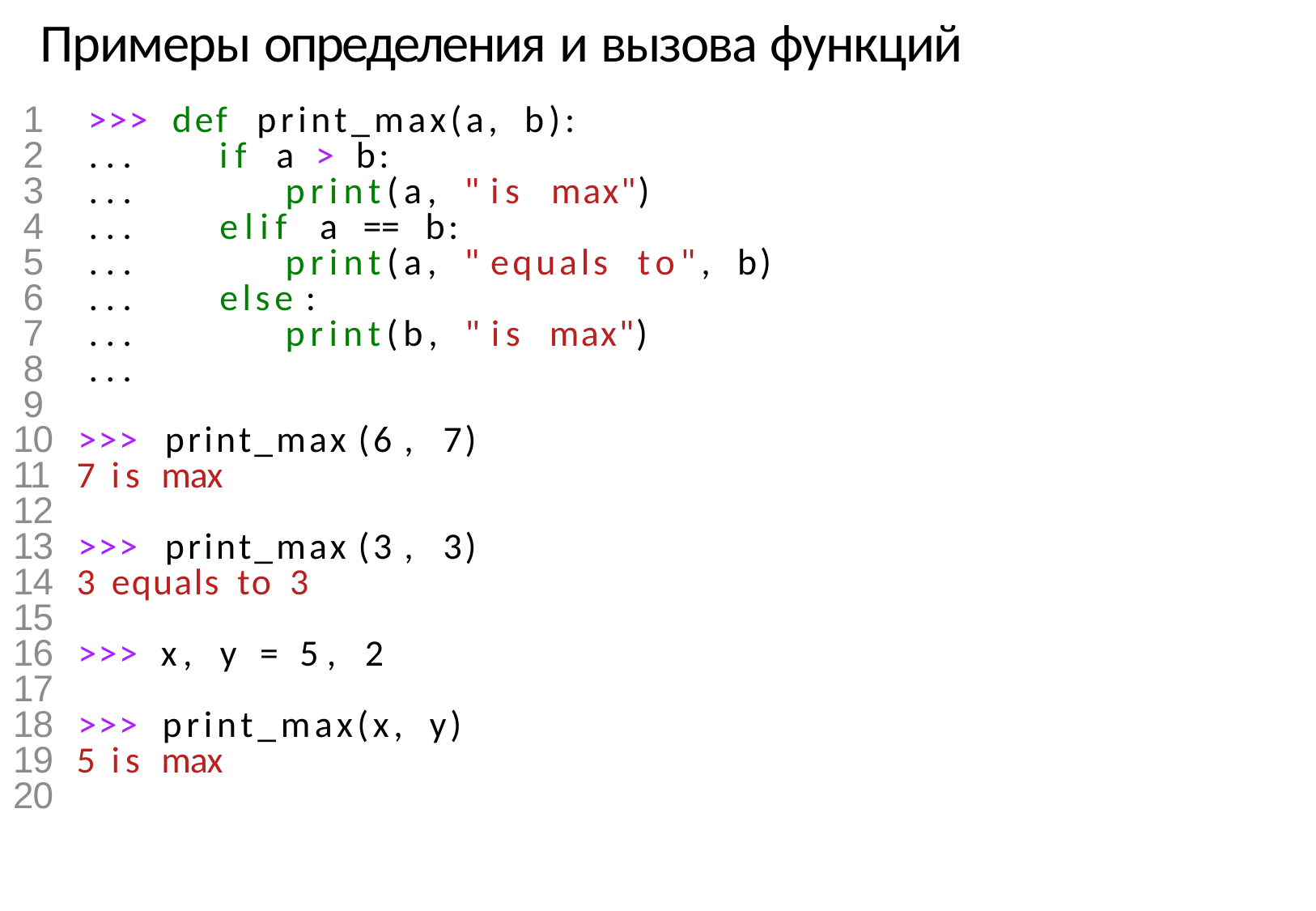

# Примеры определения и вызова функций
1	>>> def  print_max(a, b):
2	...	if a > b:
3	...	print(a, " is  max")
4	...	elif  a  ==  b:
5	...	print(a, " equals  to", b)
6	...	else :
7	...	print(b, " is max")
8	...
9
10	>>>  print_max (6 , 7)
11	7 is max
12
13	>>>  print_max (3 , 3)
14	3 equals to 3
15
16	>>> x, y = 5 , 2
17
18	>>> print_max(x, y)
19	5 is max
20